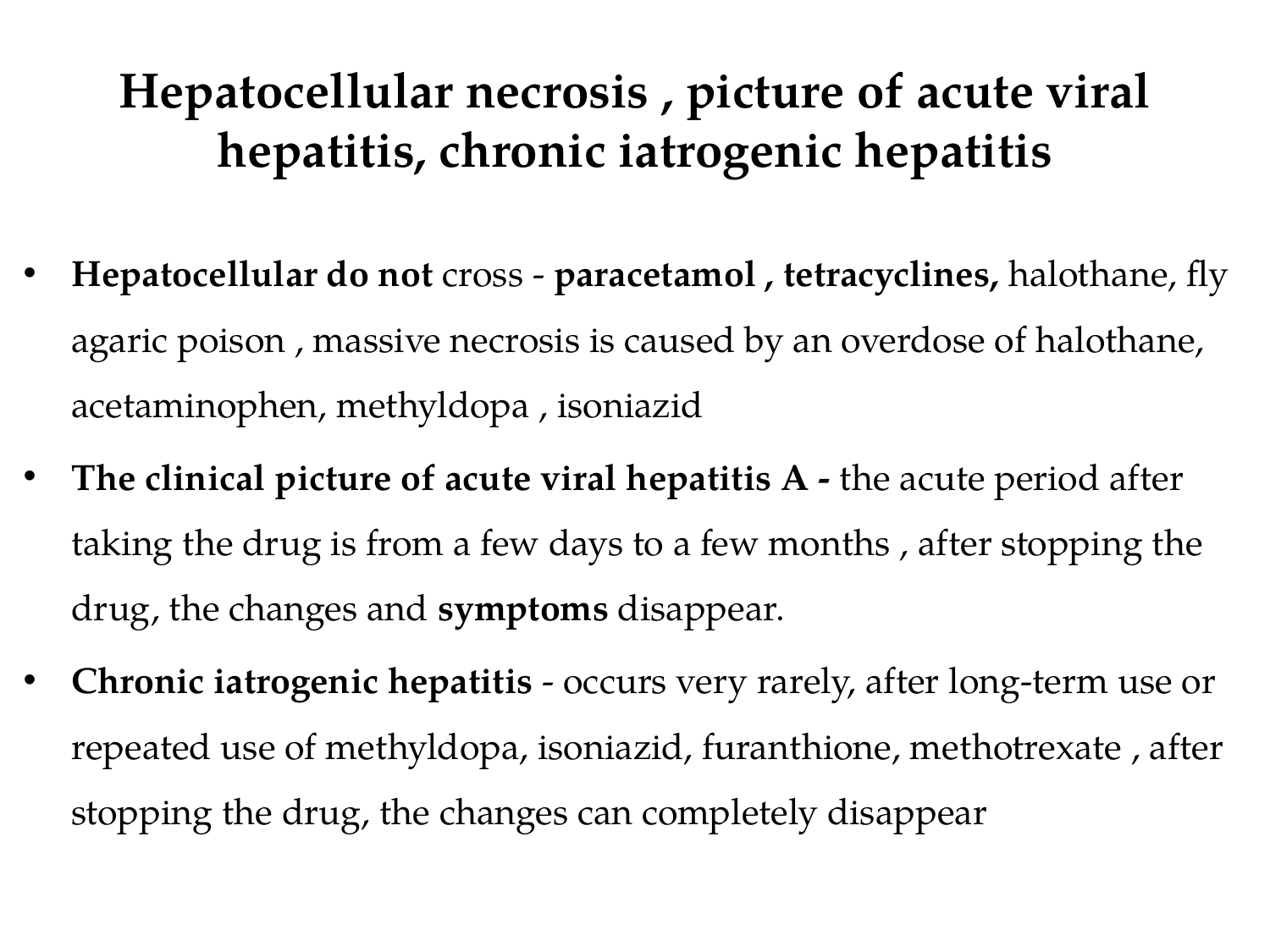

# Hepatocellular necrosis , picture of acute viral hepatitis, chronic iatrogenic hepatitis
Hepatocellular do not cross - paracetamol , tetracyclines, halothane, fly agaric poison , massive necrosis is caused by an overdose of halothane, acetaminophen, methyldopa , isoniazid
The clinical picture of acute viral hepatitis A - the acute period after taking the drug is from a few days to a few months , after stopping the drug, the changes and symptoms disappear.
Chronic iatrogenic hepatitis - occurs very rarely, after long-term use or repeated use of methyldopa, isoniazid, furanthione, methotrexate , after stopping the drug, the changes can completely disappear